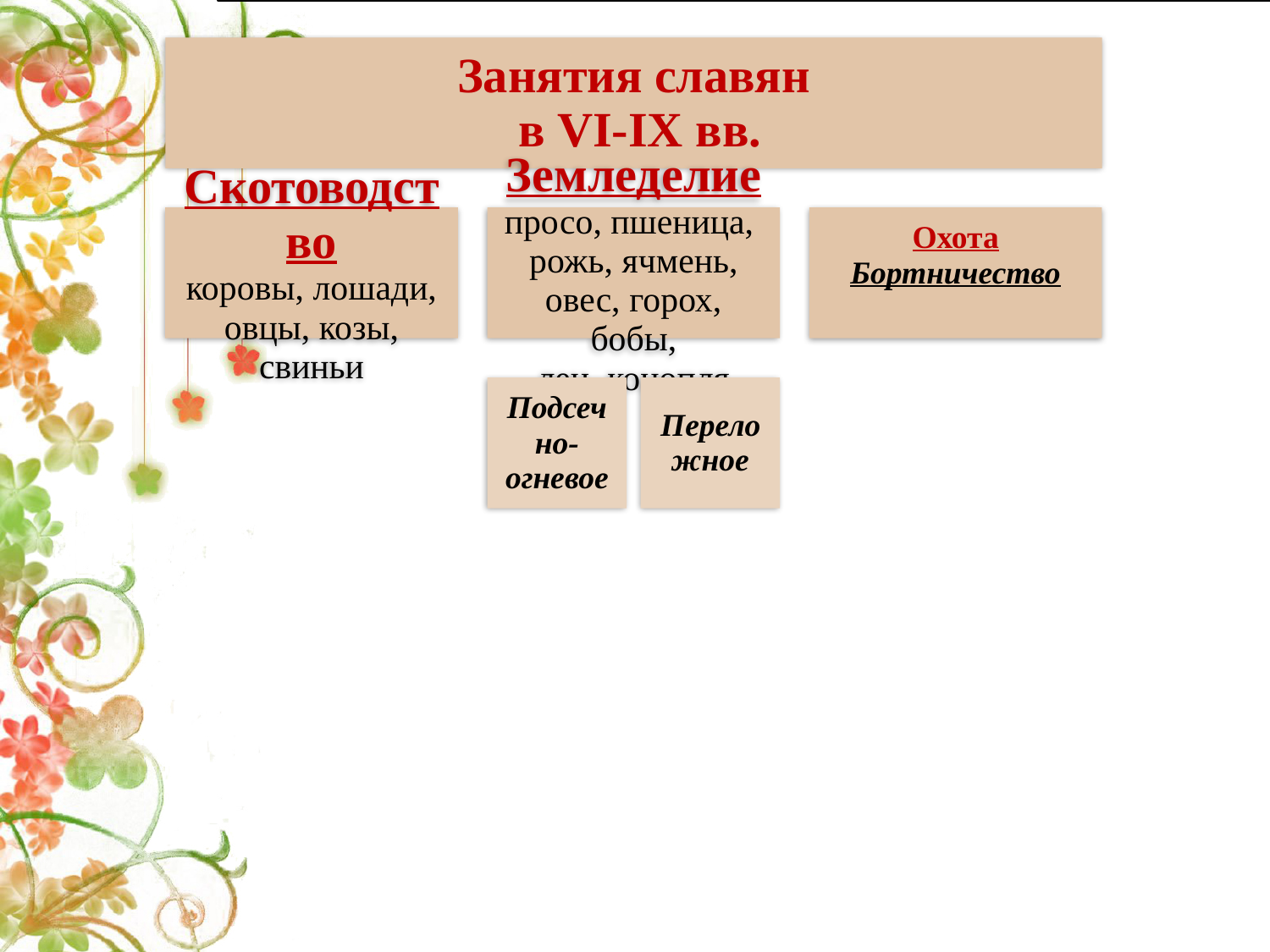

Занятия славян
 в VI-IX вв.
коровы, лошади,
 овцы, козы,
свиньи
Земледелие
просо, пшеница,
рожь, ячмень,
овес, горох, бобы,
лен, конопля
Подсечно-
огневое
Переложное
Охота
Бортничество